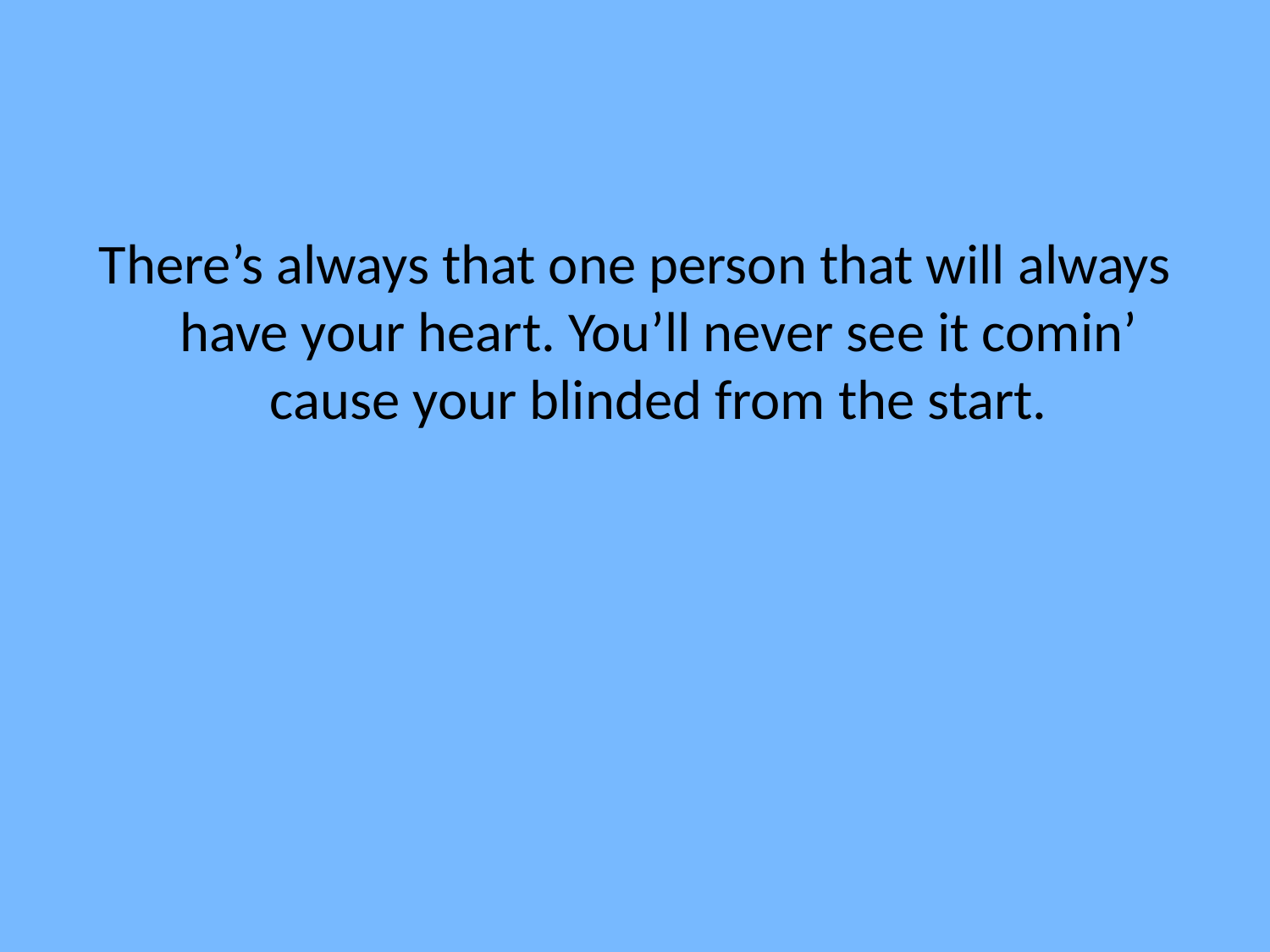

There’s always that one person that will always have your heart. You’ll never see it comin’ cause your blinded from the start.